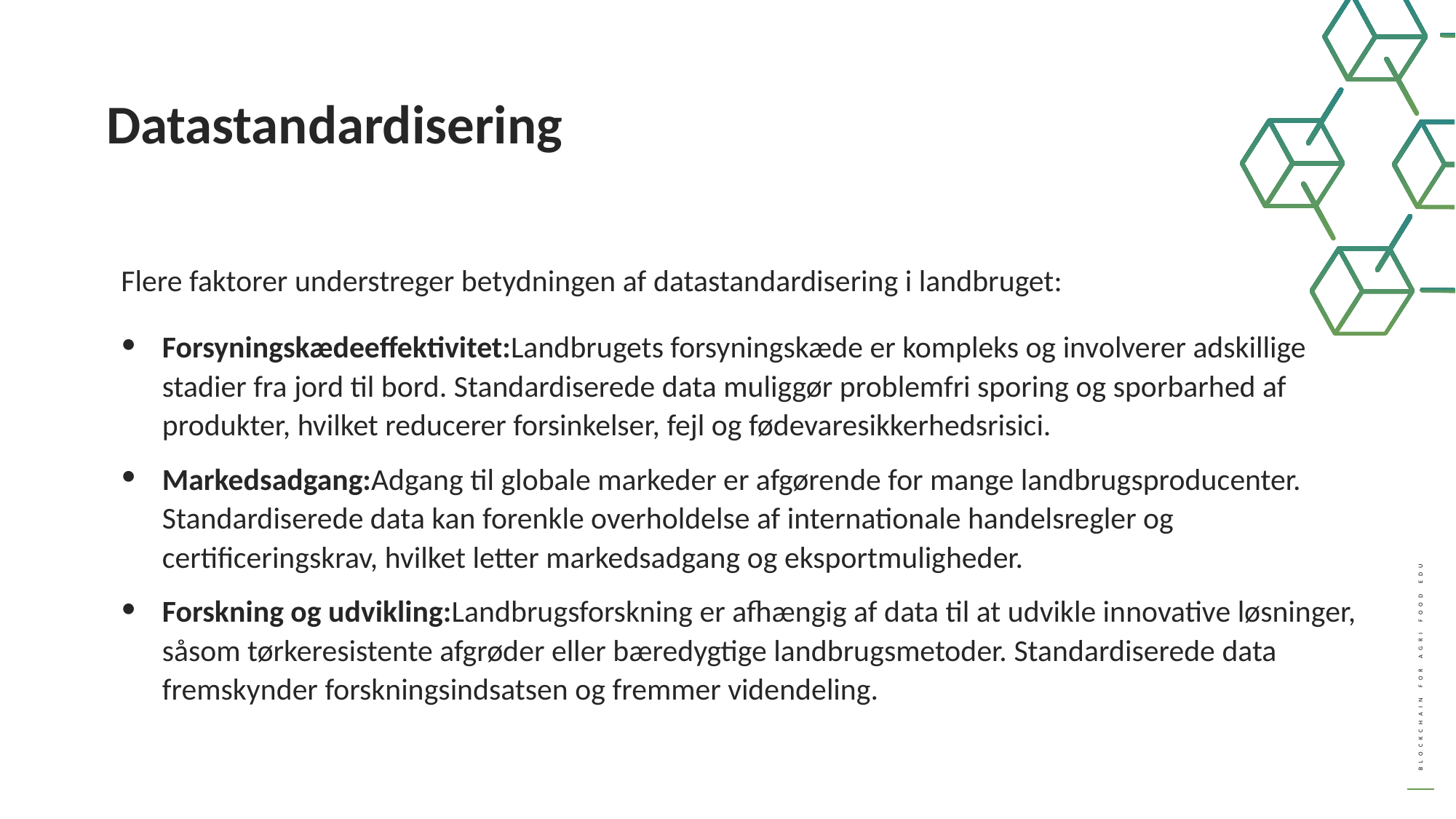

Datastandardisering
Flere faktorer understreger betydningen af ​​datastandardisering i landbruget:
Forsyningskædeeffektivitet:Landbrugets forsyningskæde er kompleks og involverer adskillige stadier fra jord til bord. Standardiserede data muliggør problemfri sporing og sporbarhed af produkter, hvilket reducerer forsinkelser, fejl og fødevaresikkerhedsrisici.
Markedsadgang:Adgang til globale markeder er afgørende for mange landbrugsproducenter. Standardiserede data kan forenkle overholdelse af internationale handelsregler og certificeringskrav, hvilket letter markedsadgang og eksportmuligheder.
Forskning og udvikling:Landbrugsforskning er afhængig af data til at udvikle innovative løsninger, såsom tørkeresistente afgrøder eller bæredygtige landbrugsmetoder. Standardiserede data fremskynder forskningsindsatsen og fremmer videndeling.